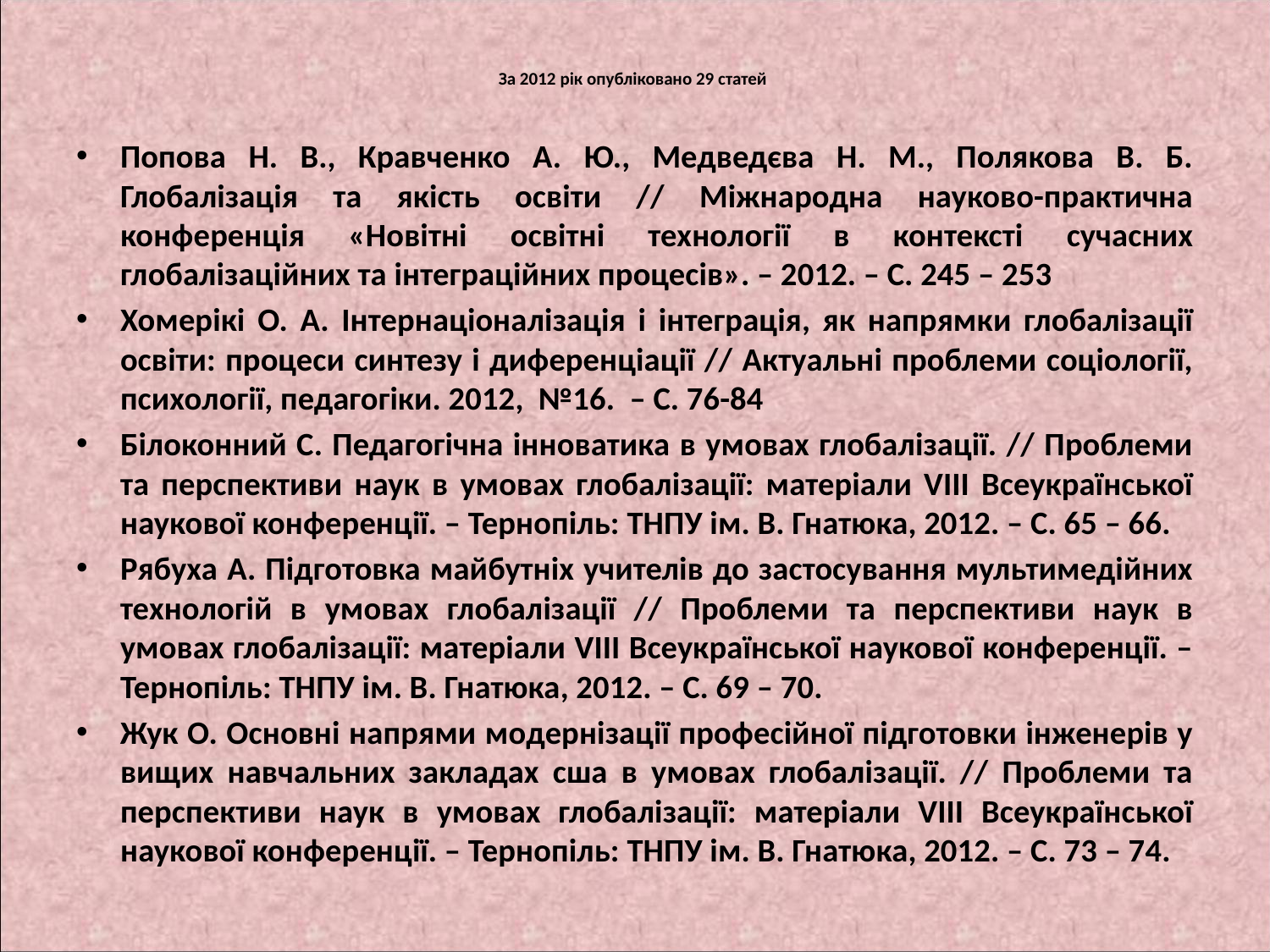

# За 2012 рік опубліковано 29 статей
Попова Н. В., Кравченко А. Ю., Медведєва Н. М., Полякова В. Б. Глобалізація та якість освіти // Міжнародна науково-практична конференція «Новітні освітні технології в контексті сучасних глобалізаційних та інтеграційних процесів». – 2012. – С. 245 – 253
Хомерікі О. А. Інтернаціоналізація і інтеграція, як напрямки глобалізації освіти: процеси синтезу і диференціації // Актуальні проблеми соціології, психології, педагогіки. 2012,  №16.  – С. 76-84
Білоконний С. Педагогічна інноватика в умовах глобалізації. // Проблеми та перспективи наук в умовах глобалізації: матеріали VIII Всеукраїнської наукової конференції. – Тернопіль: ТНПУ ім. В. Гнатюка, 2012. – С. 65 – 66.
Рябуха А. Підготовка майбутніх учителів до застосування мультимедійних технологій в умовах глобалізації // Проблеми та перспективи наук в умовах глобалізації: матеріали VIII Всеукраїнської наукової конференції. – Тернопіль: ТНПУ ім. В. Гнатюка, 2012. – С. 69 – 70.
Жук О. Основні напрями модернізації професійної підготовки інженерів у вищих навчальних закладах сша в умовах глобалізації. // Проблеми та перспективи наук в умовах глобалізації: матеріали VIII Всеукраїнської наукової конференції. – Тернопіль: ТНПУ ім. В. Гнатюка, 2012. – С. 73 – 74.